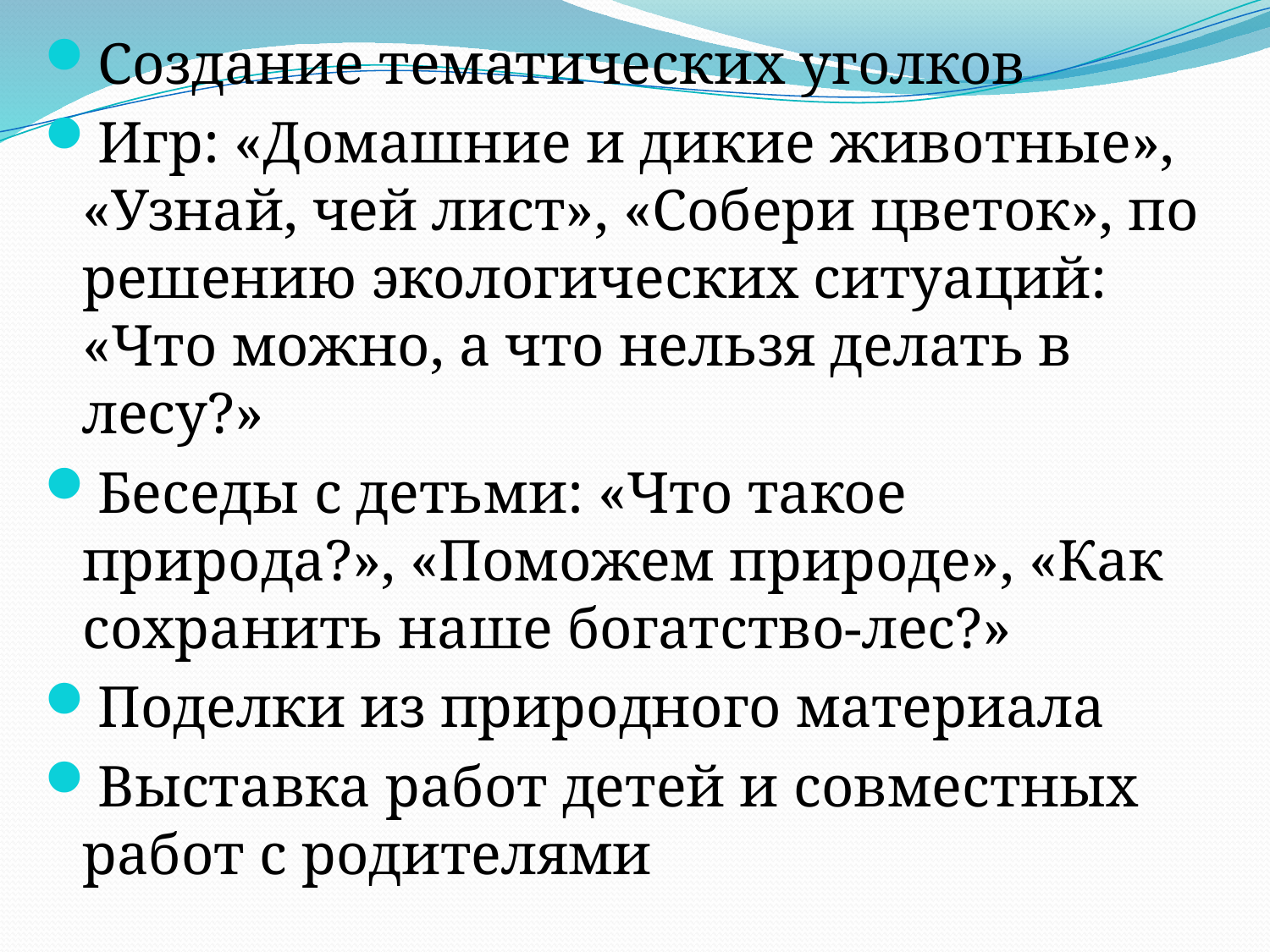

Создание тематических уголков
Игр: «Домашние и дикие животные», «Узнай, чей лист», «Собери цветок», по решению экологических ситуаций: «Что можно, а что нельзя делать в лесу?»
Беседы с детьми: «Что такое природа?», «Поможем природе», «Как сохранить наше богатство-лес?»
Поделки из природного материала
Выставка работ детей и совместных работ с родителями

#